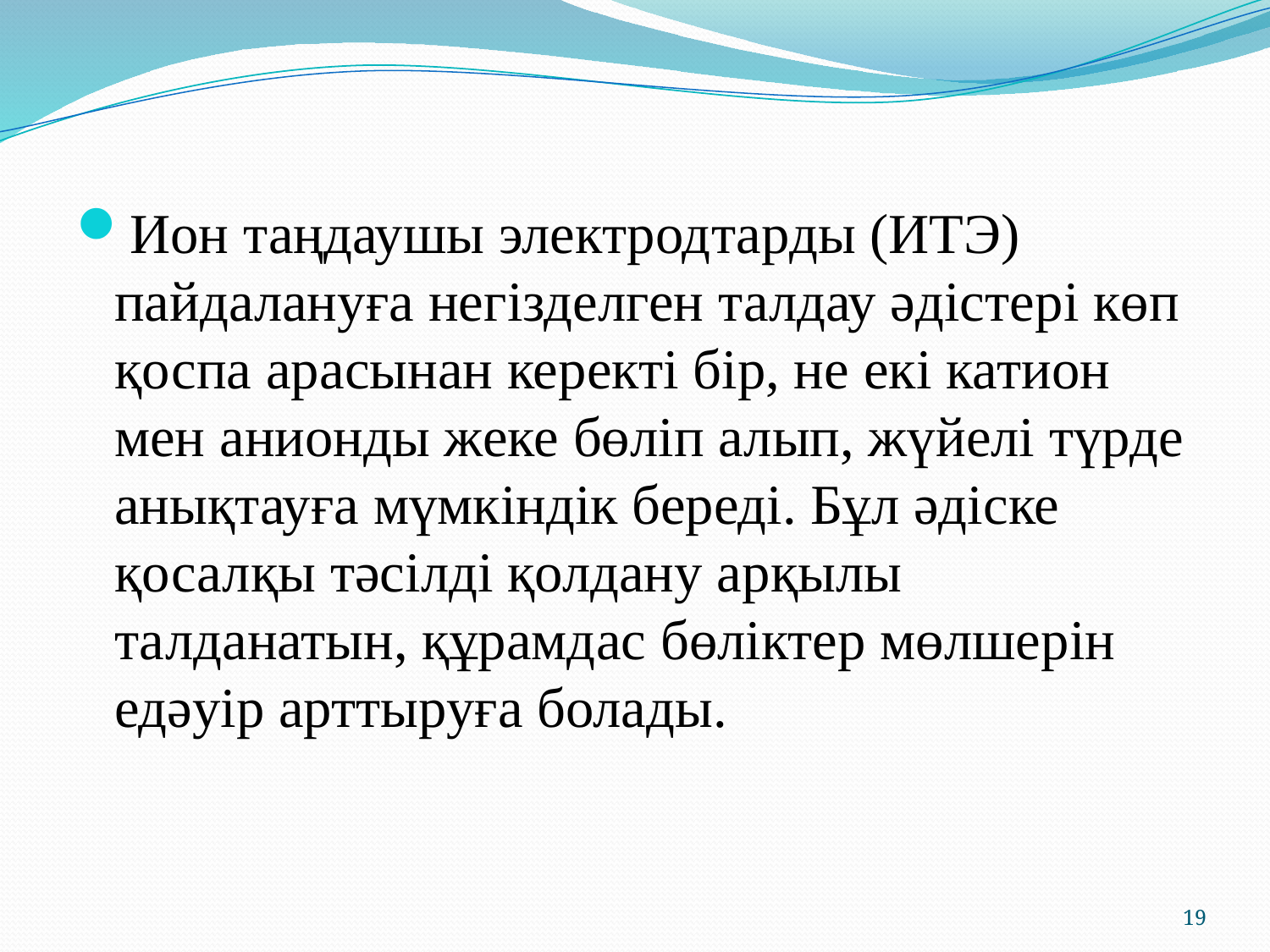

Ион таңдаушы электродтарды (ИТЭ) пайдалануға негізделген талдау әдістері көп қоспа арасынан керекті бір, не екі катион мен анионды жеке бөліп алып, жүйелі түрде анықтауға мүмкіндік береді. Бұл әдіске қосалқы тәсілді қолдану арқылы талданатын, құрамдас бөліктер мөлшерін едәуір арттыруға болады.
19